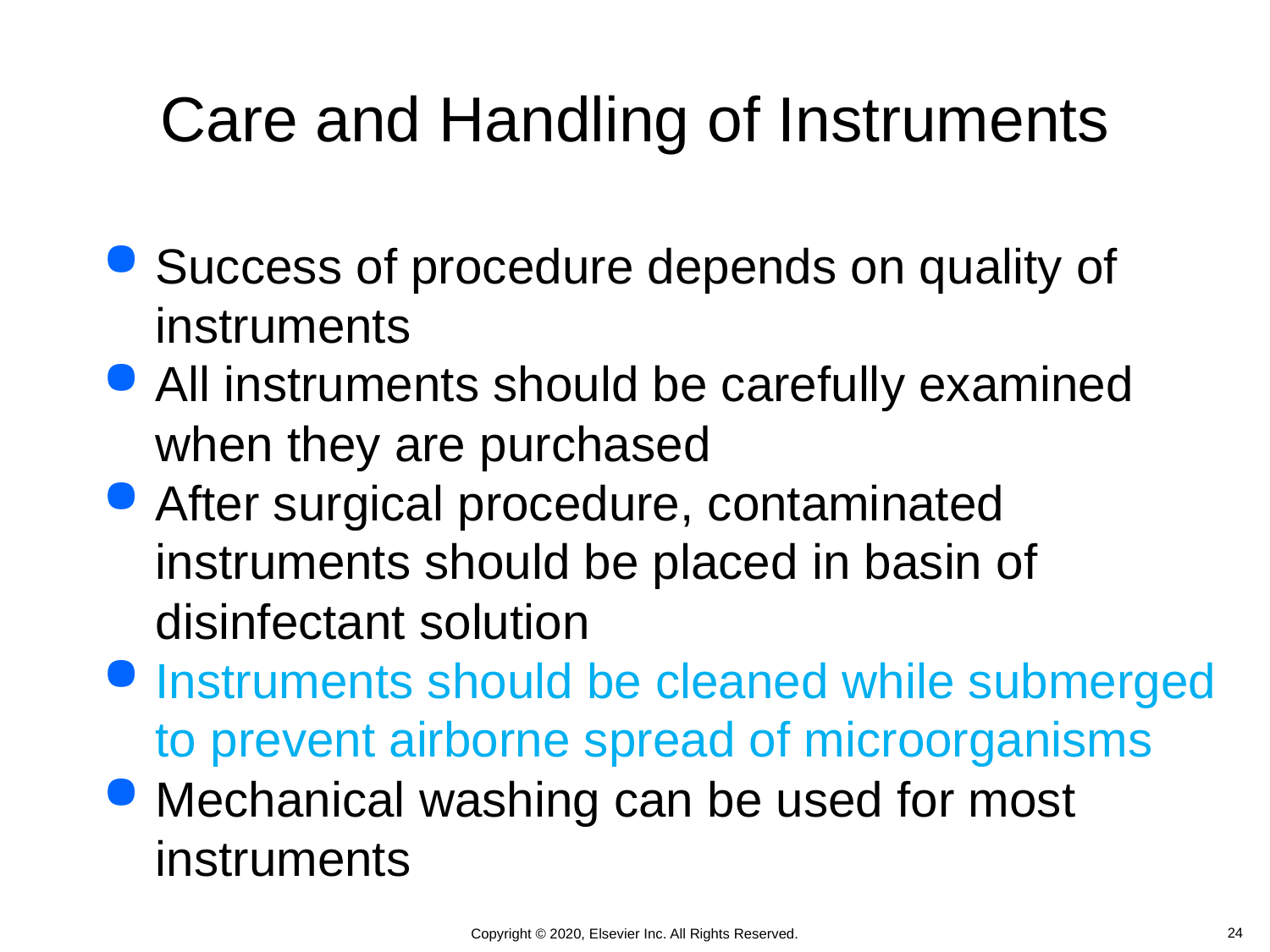

# Care and Handling of Instruments
Success of procedure depends on quality of instruments
All instruments should be carefully examined when they are purchased
After surgical procedure, contaminated instruments should be placed in basin of disinfectant solution
Instruments should be cleaned while submerged to prevent airborne spread of microorganisms
Mechanical washing can be used for most instruments
 24